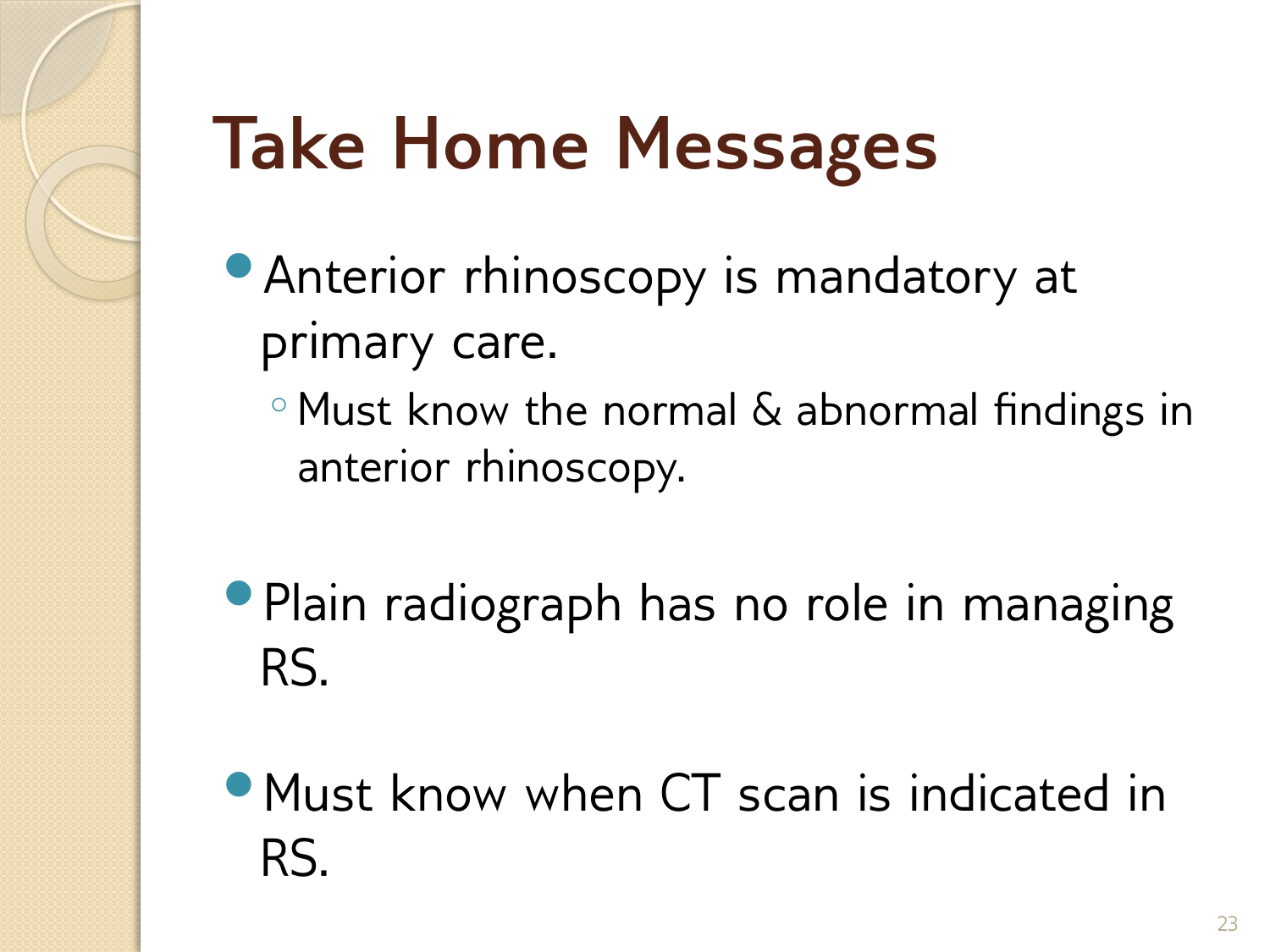

# Take Home Messages
Anterior rhinoscopy is mandatory at primary care.
Must know the normal & abnormal findings in anterior rhinoscopy.

Plain radiograph has no role in managing RS.

Must know when CT scan is indicated in RS.

23